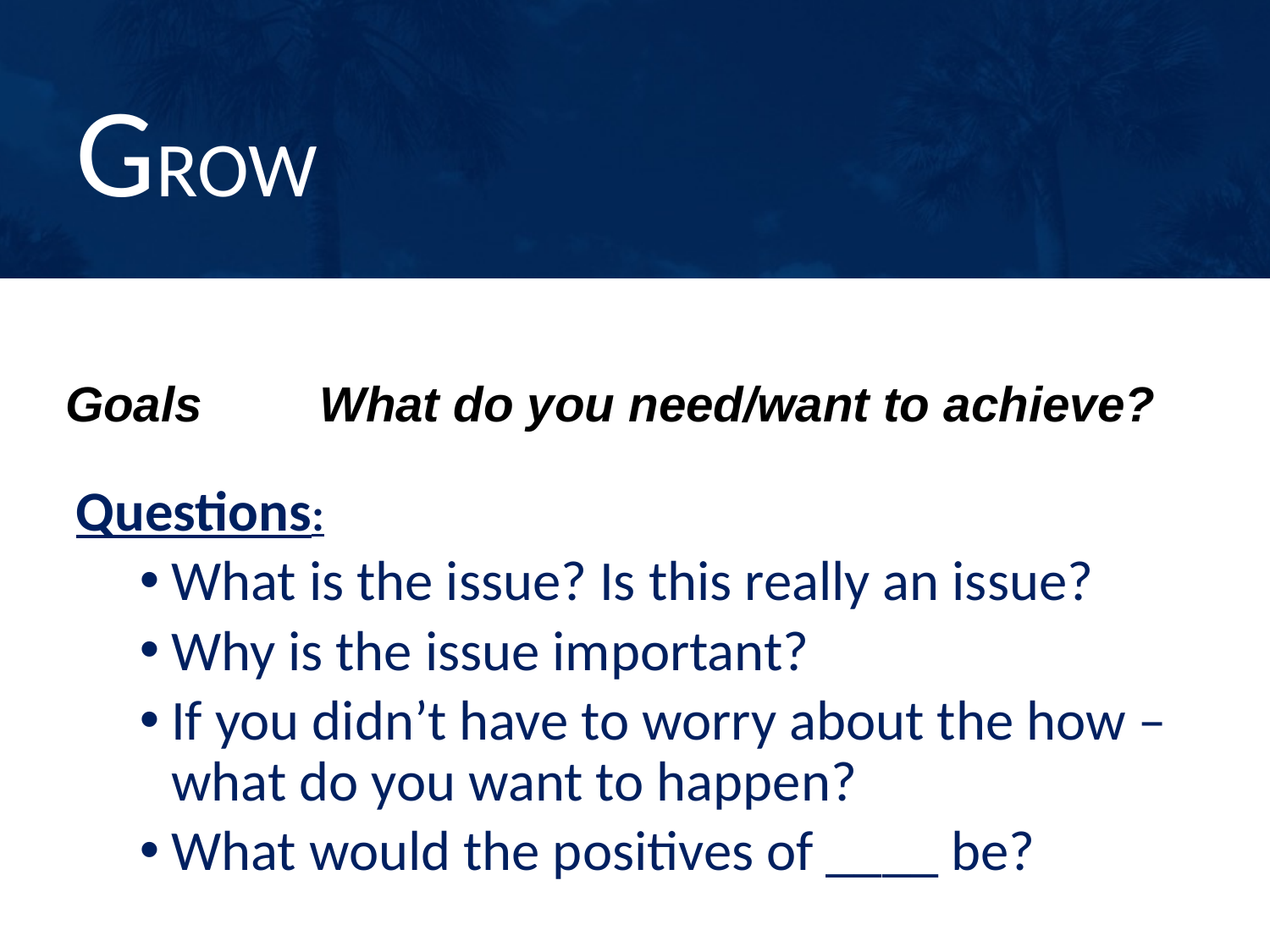

# GROW
Goals 	What do you need/want to achieve?
Questions:
What is the issue? Is this really an issue?
Why is the issue important?
If you didn’t have to worry about the how – what do you want to happen?
What would the positives of ____ be?